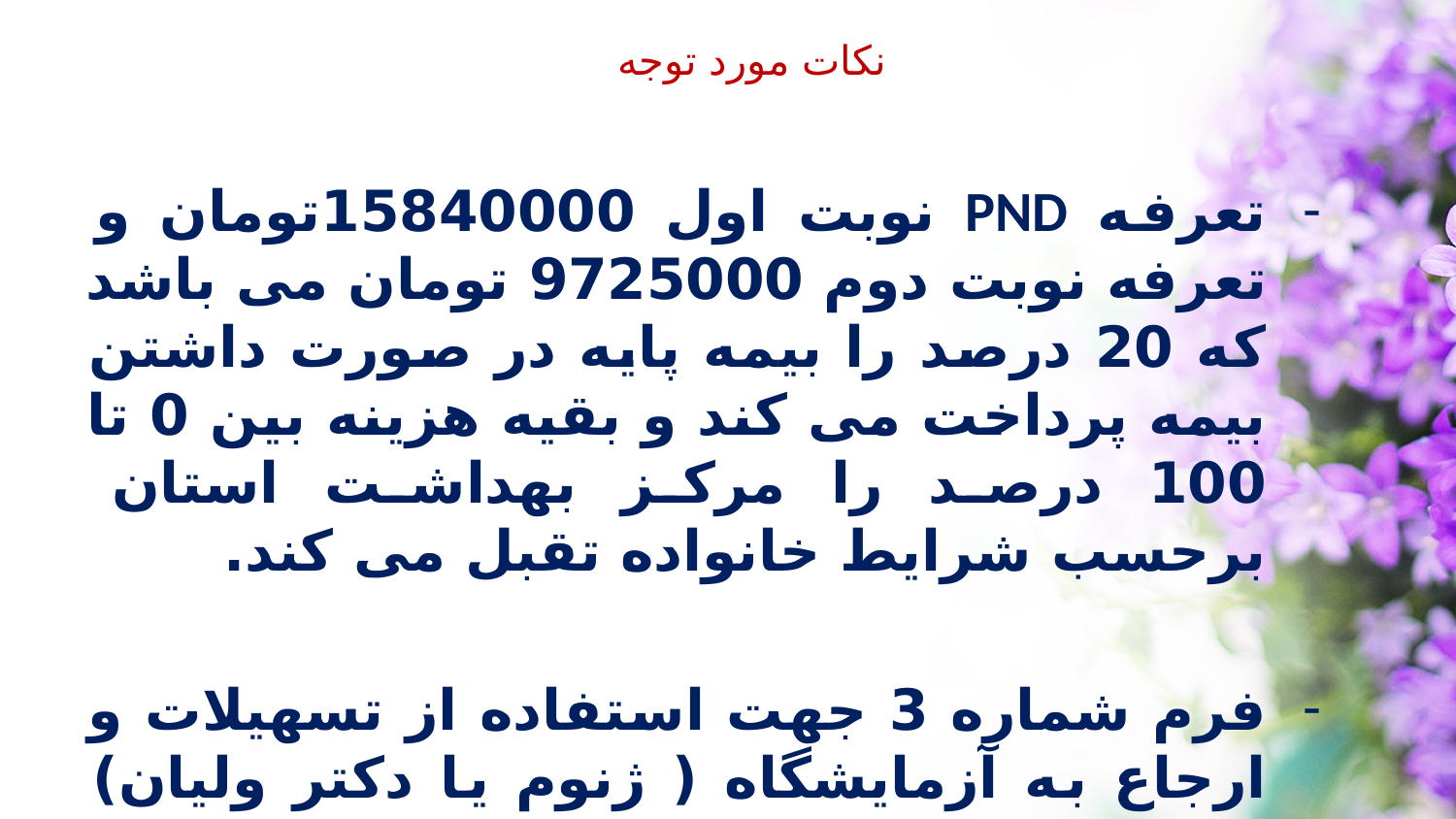

نکات مورد توجه

تعرفه PND نوبت اول 15840000تومان و تعرفه نوبت دوم 9725000 تومان می باشد که 20 درصد را بیمه پایه در صورت داشتن بیمه پرداخت می کند و بقیه هزینه بین 0 تا 100 درصد را مرکز بهداشت استان برحسب شرایط خانواده تقبل می کند.

فرم شماره 3 جهت استفاده از تسهیلات و ارجاع به آزمایشگاه ( ژنوم یا دکتر ولیان) توسط مرکز مشاوره ژنتیک ابن سینا اصفهان تحویل می شود.